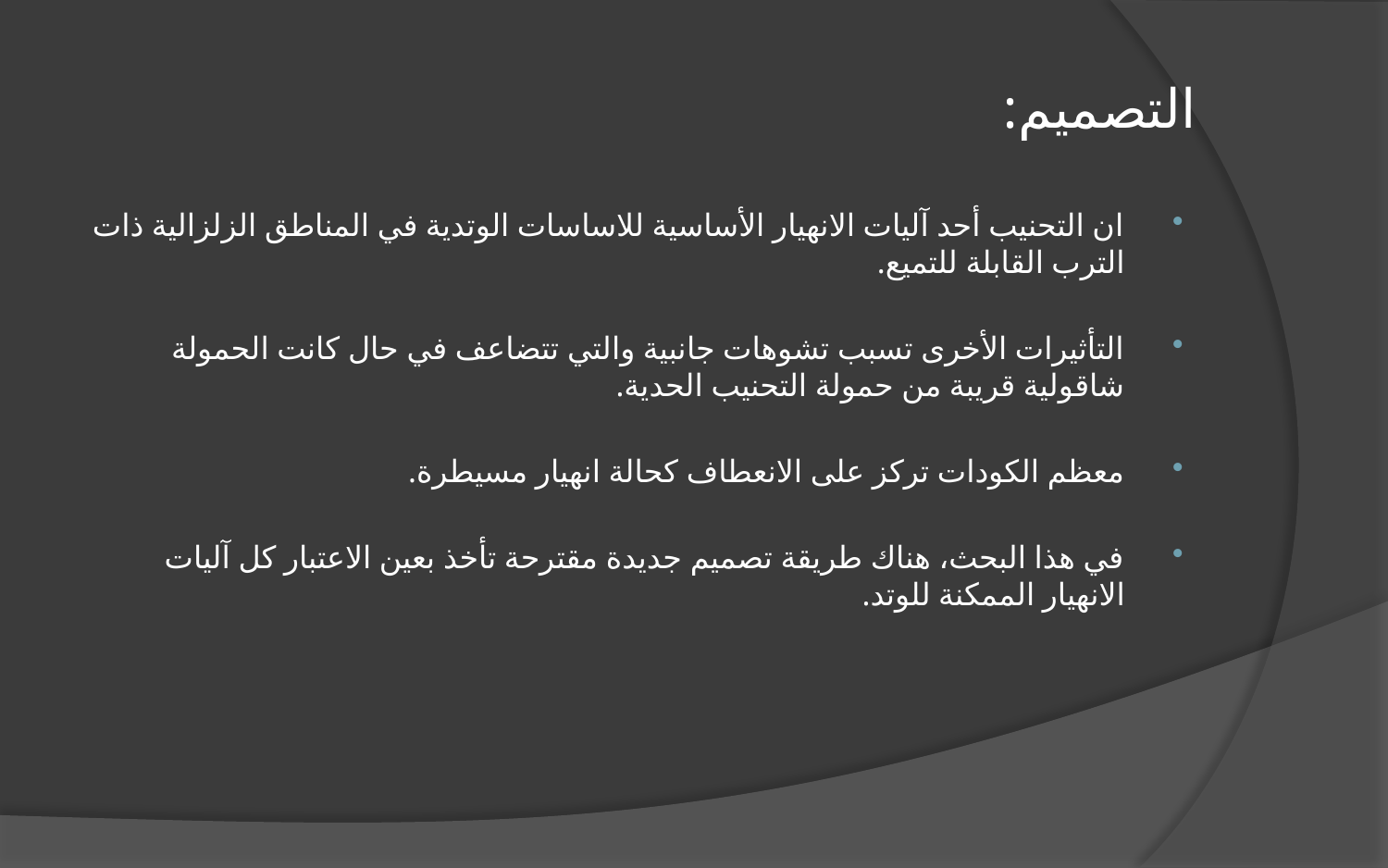

# التصميم:
ان التحنيب أحد آليات الانهيار الأساسية للاساسات الوتدية في المناطق الزلزالية ذات الترب القابلة للتميع.

التأثيرات الأخرى تسبب تشوهات جانبية والتي تتضاعف في حال كانت الحمولة شاقولية قريبة من حمولة التحنيب الحدية.

معظم الكودات تركز على الانعطاف كحالة انهيار مسيطرة.

في هذا البحث، هناك طريقة تصميم جديدة مقترحة تأخذ بعين الاعتبار كل آليات الانهيار الممكنة للوتد.